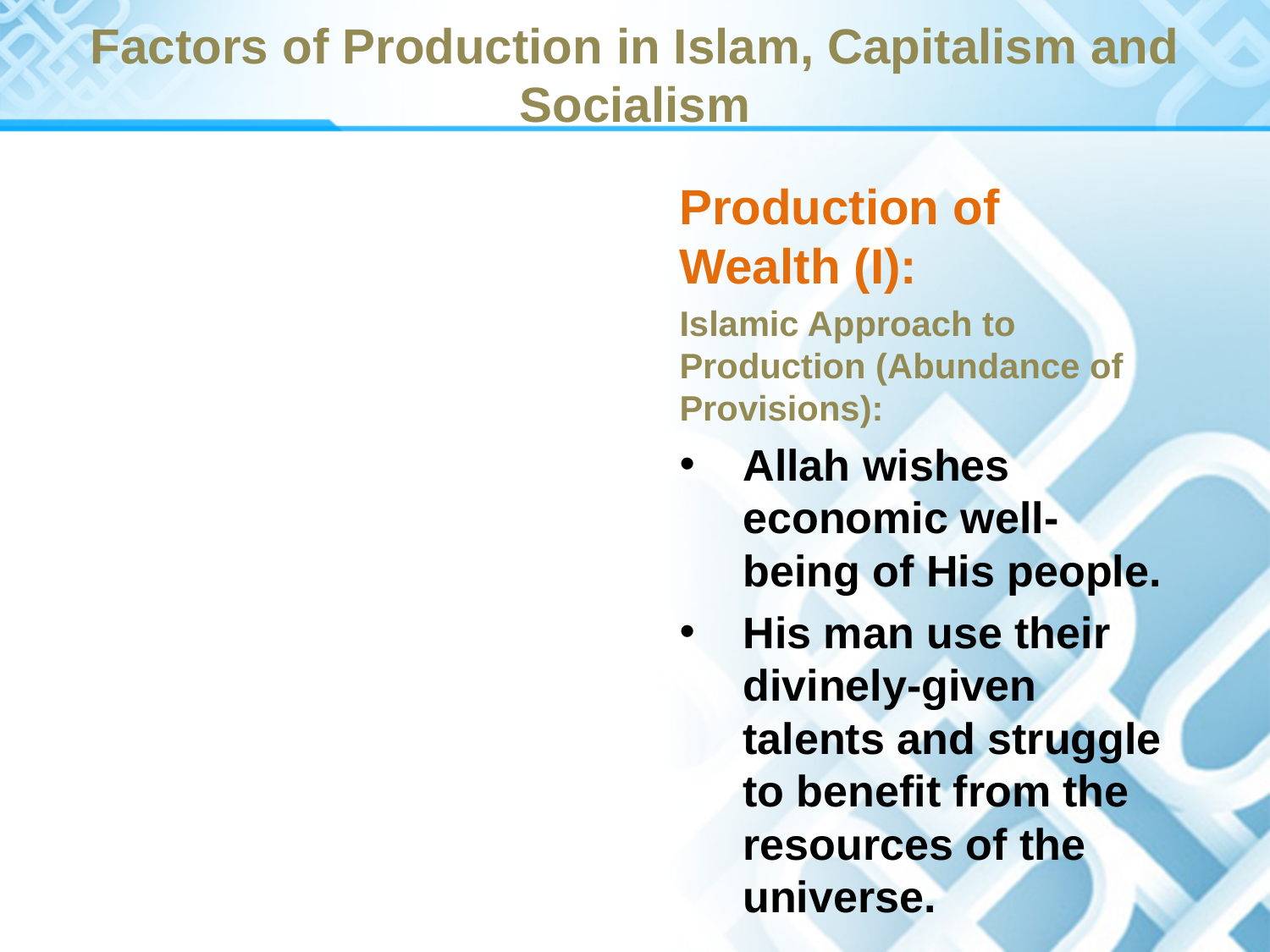

Factors of Production in Islam, Capitalism and Socialism
Production of Wealth (I):
Islamic Approach to Production (Abundance of Provisions):
Allah wishes economic well-being of His people.
His man use their divinely-given talents and struggle to benefit from the resources of the universe.